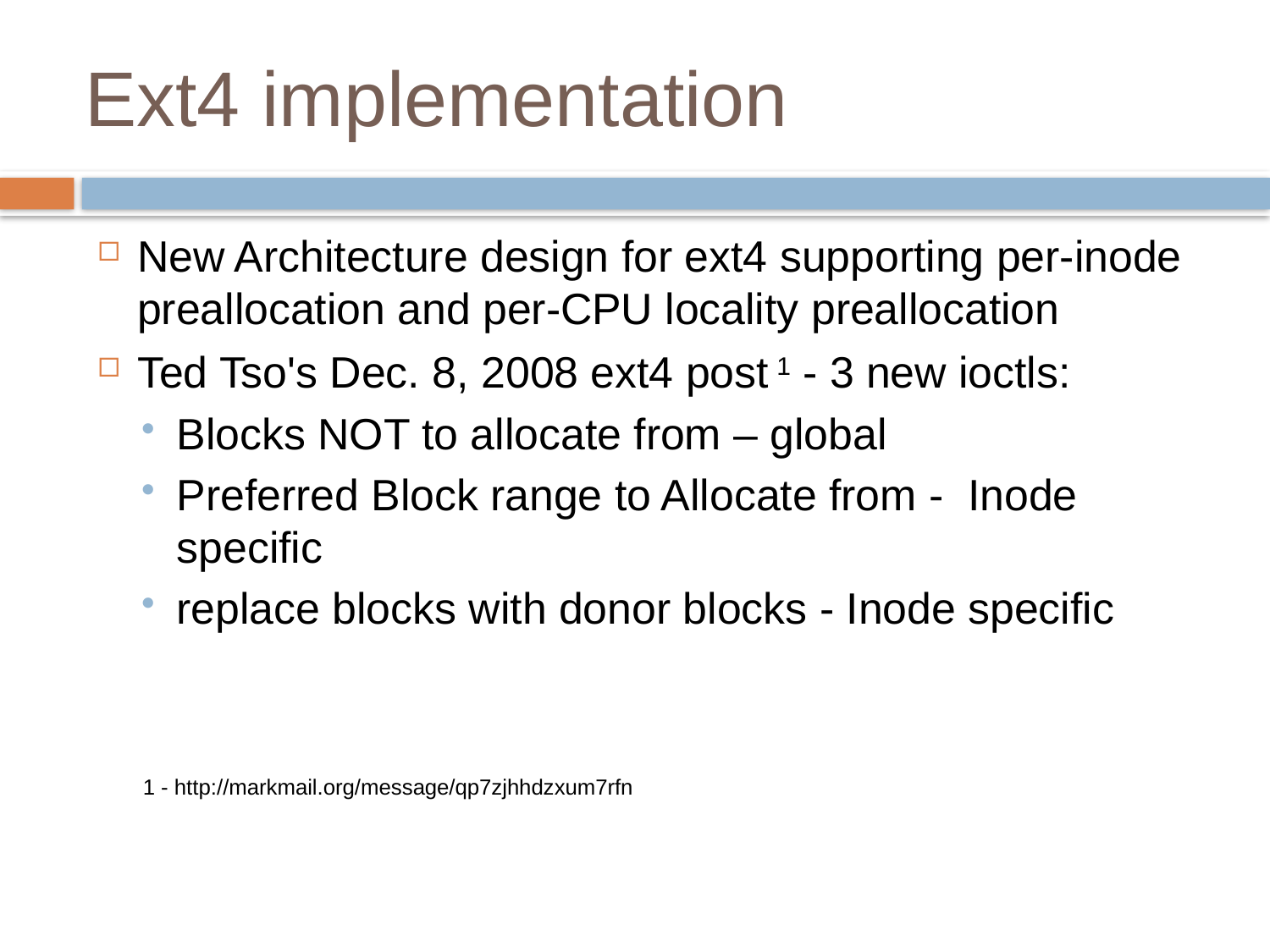

# Ext4 implementation
New Architecture design for ext4 supporting per-inode preallocation and per-CPU locality preallocation
Ted Tso's Dec. 8, 2008 ext4 post 1 - 3 new ioctls:
Blocks NOT to allocate from – global
Preferred Block range to Allocate from -  Inode specific
replace blocks with donor blocks - Inode specific

1 - http://markmail.org/message/qp7zjhhdzxum7rfn